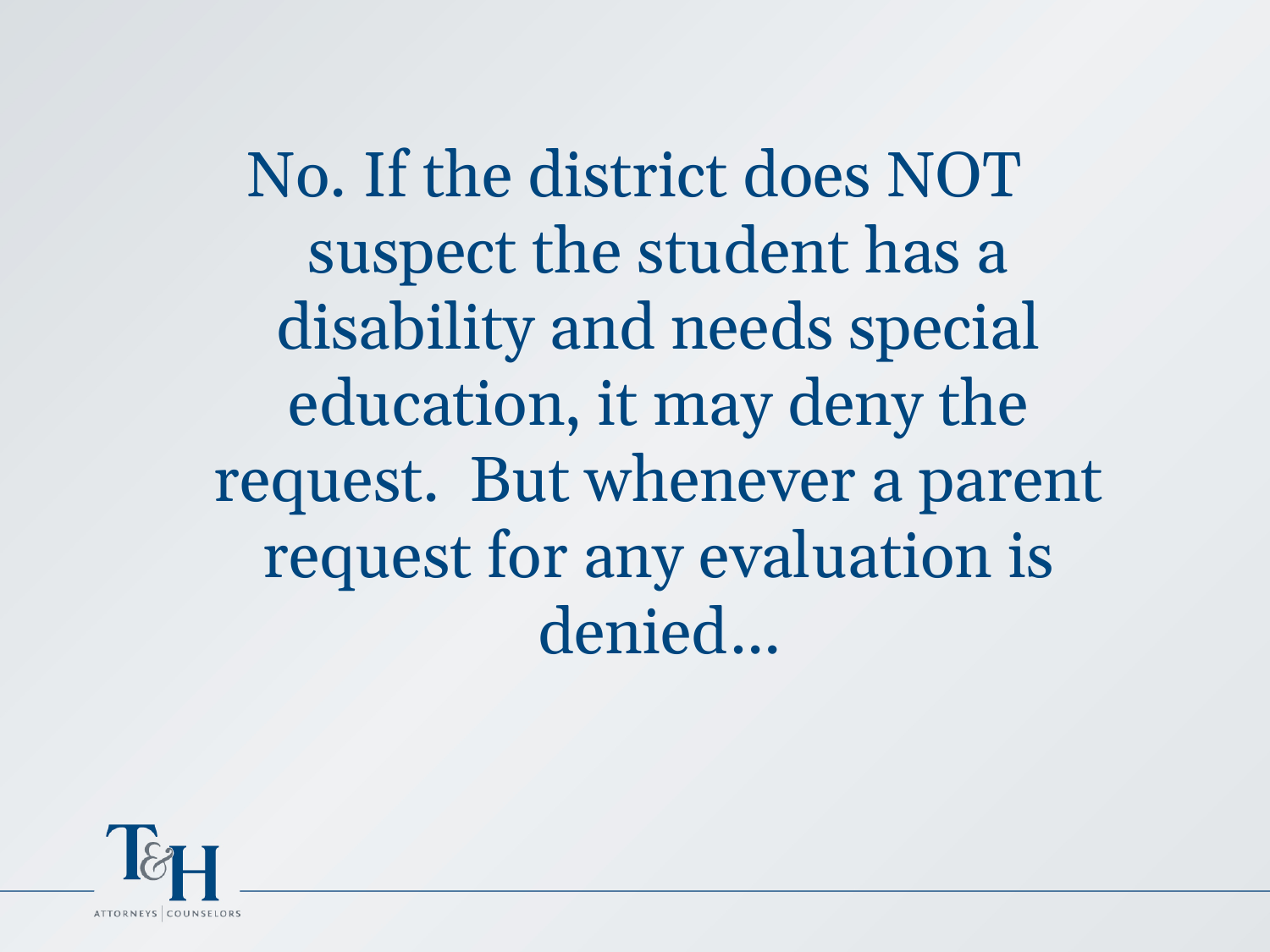

No. If the district does NOT suspect the student has a disability and needs special education, it may deny the request.  But whenever a parent request for any evaluation is denied…